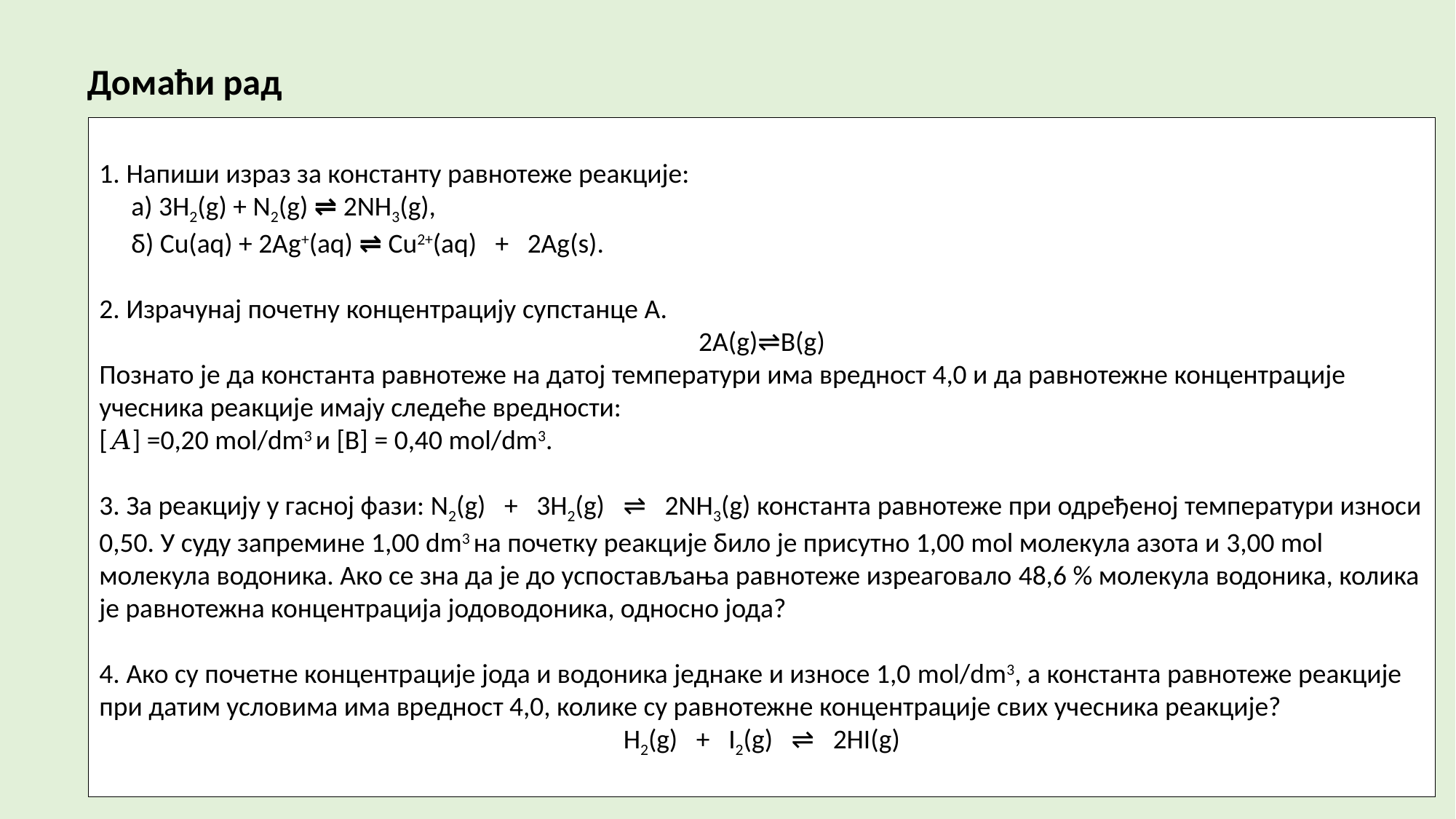

Домаћи рад

1. Напиши израз за константу равнотеже реакције:
а) 3H2(g) + N2(g) ⇌ 2NH3(g),
б) Cu(aq) + 2Ag+(aq) ⇌ Cu2+(aq)   +   2Ag(s).

2. Израчунај почетну концентрацију супстанце А.
2A(g)⇌B(g)
Познато је да константа равнотеже на датој температури има вредност 4,0 и да равнотежне концентрације учесника реакције имају следеће вредности:
[𝐴] =0,20 mol/dm3 и [B] ​= 0,40 mol/dm3.

3. За реакцију у гасној фази: N2(g)   +   3H2(g)   ⇌   2NH3(g) константа равнотеже при одређеној температури износи 0,50. У суду запремине 1,00 dm3 на почетку реакције било је присутно 1,00 mol молекула азота и 3,00 mol молекула водоника. Ако се зна да је до успостављања равнотеже изреаговало 48,6 % молекула водоника, колика је равнотежна концентрација јодоводоника, односно јода?

4. Ако су почетне концентрације јода и водоника једнаке и износе 1,0 mol/dm3, a константа равнотеже реакције при датим условима има вредност 4,0, колике су равнотежне концентрације свих учесника реакције?
Н2(g)   +   I2(g)   ⇌   2HI(g)